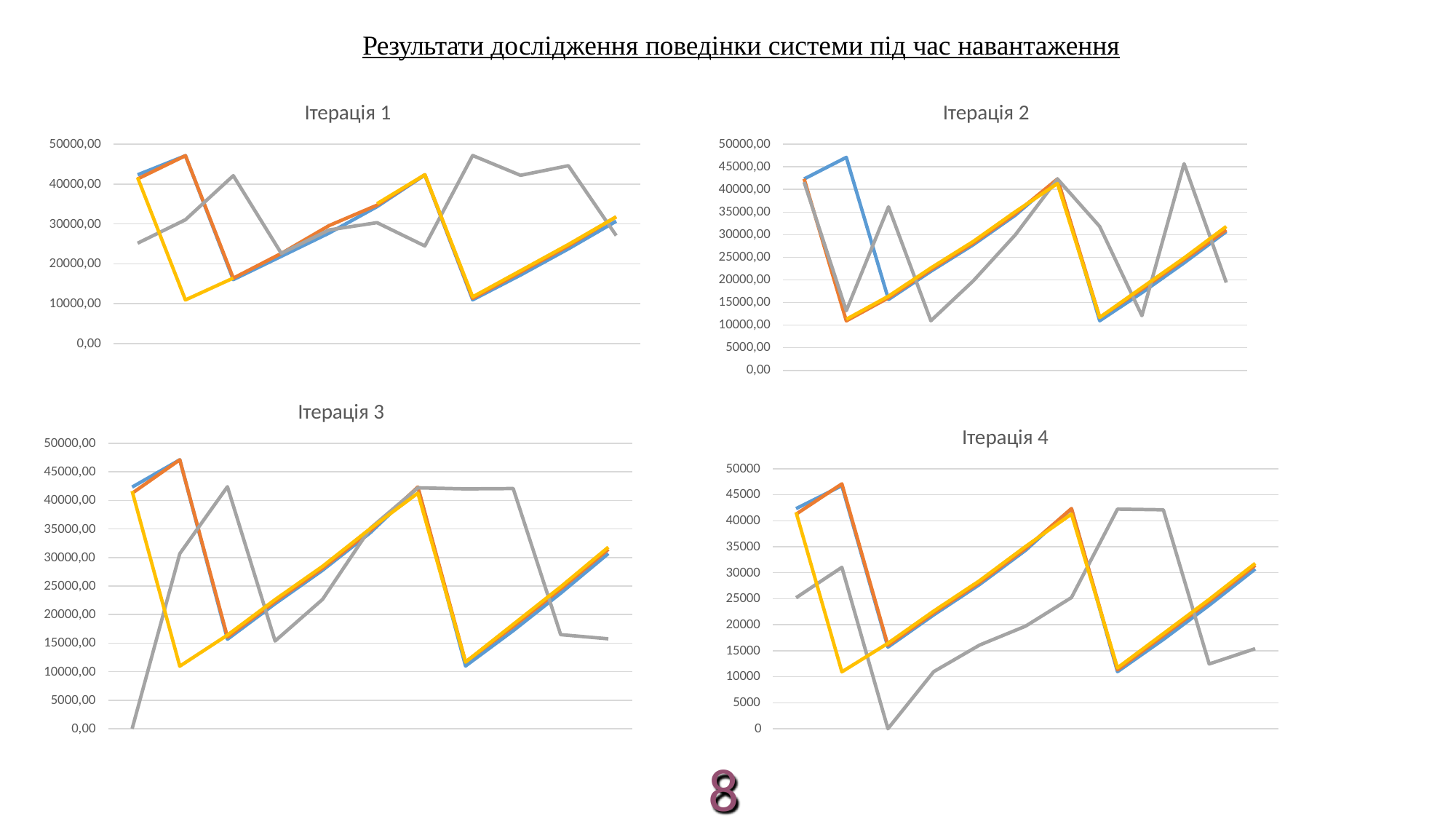

# Результати дослідження поведінки системи під час навантаження
Ітерація 1
Ітерація 2
50000,00
50000,00
45000,00
40000,00
35000,00
30000,00
25000,00
20000,00
15000,00
10000,00
5000,00
0,00

40000,00

30000,00

20000,00

10000,00

0,00

Ітерація 3
Ітерація 4
50000,00

50000
45000
40000
35000
30000
25000
20000
15000
10000
5000
0

45000,00

40000,00

35000,00
30000,00
25000,00

20000,00

15000,00

10000,00

5000,00
0,00

8